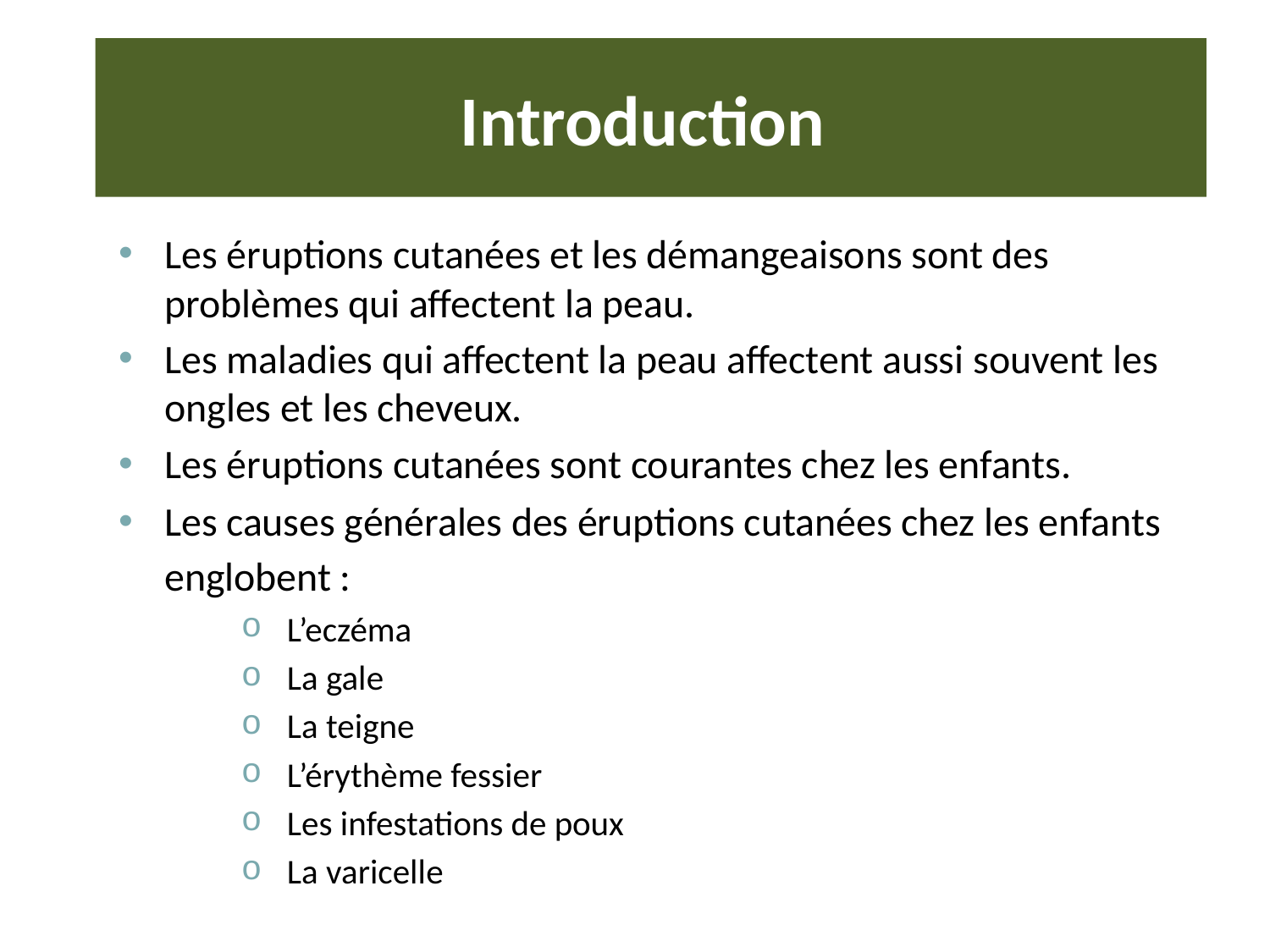

# Introduction
Les éruptions cutanées et les démangeaisons sont des problèmes qui affectent la peau.
Les maladies qui affectent la peau affectent aussi souvent les ongles et les cheveux.
Les éruptions cutanées sont courantes chez les enfants.
Les causes générales des éruptions cutanées chez les enfants englobent :
L’eczéma
La gale
La teigne
L’érythème fessier
Les infestations de poux
La varicelle